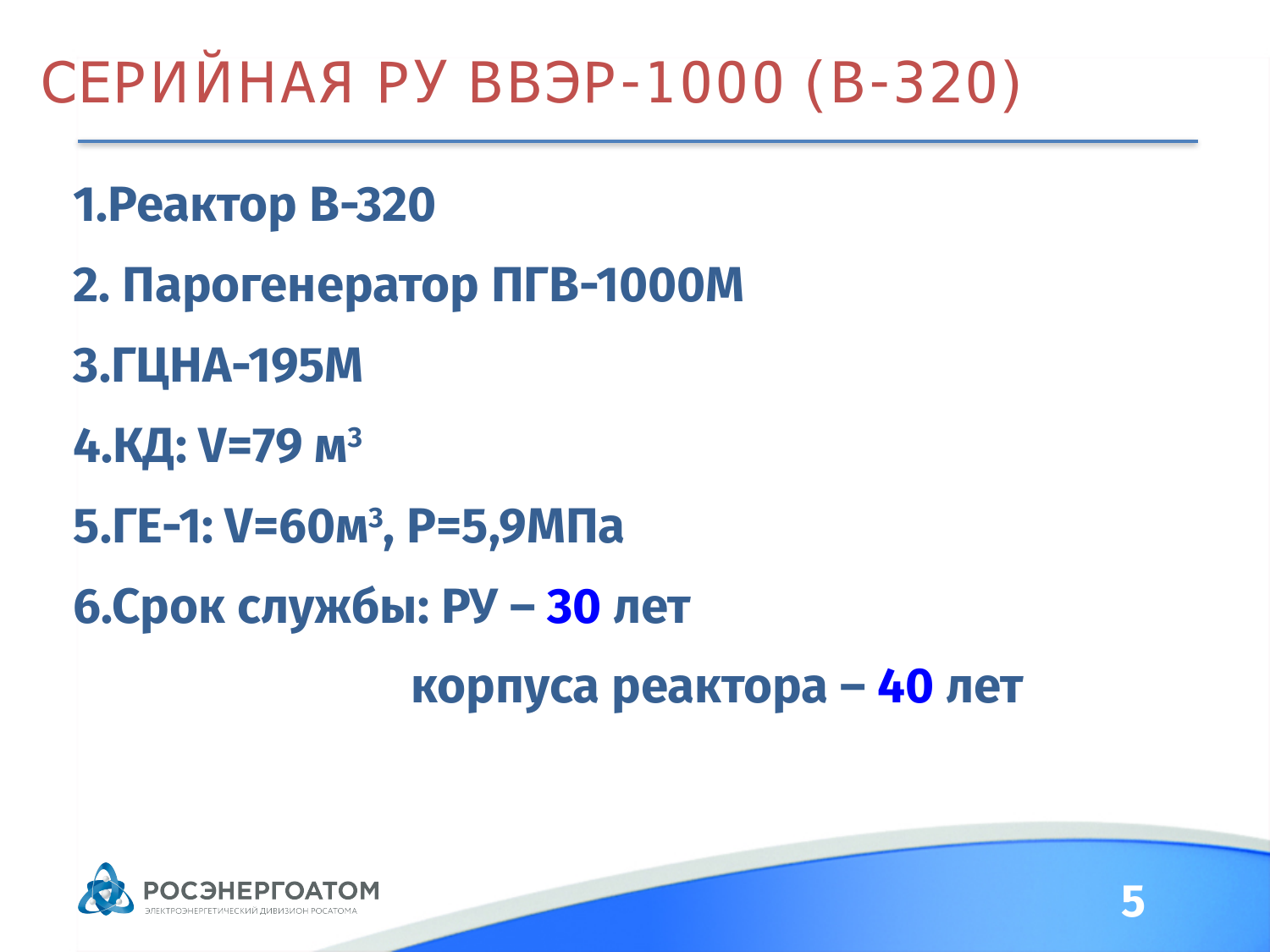

# СЕРИЙНАЯ РУ ВВЭР-1000 (В-320)
1.Реактор В-320
2. Парогенератор ПГВ-1000М
3.ГЦНА-195М
4.КД: V=79 м3
5.ГЕ-1: V=60м3, Р=5,9МПа
6.Срок службы: РУ – 30 лет
                             корпуса реактора – 40 лет